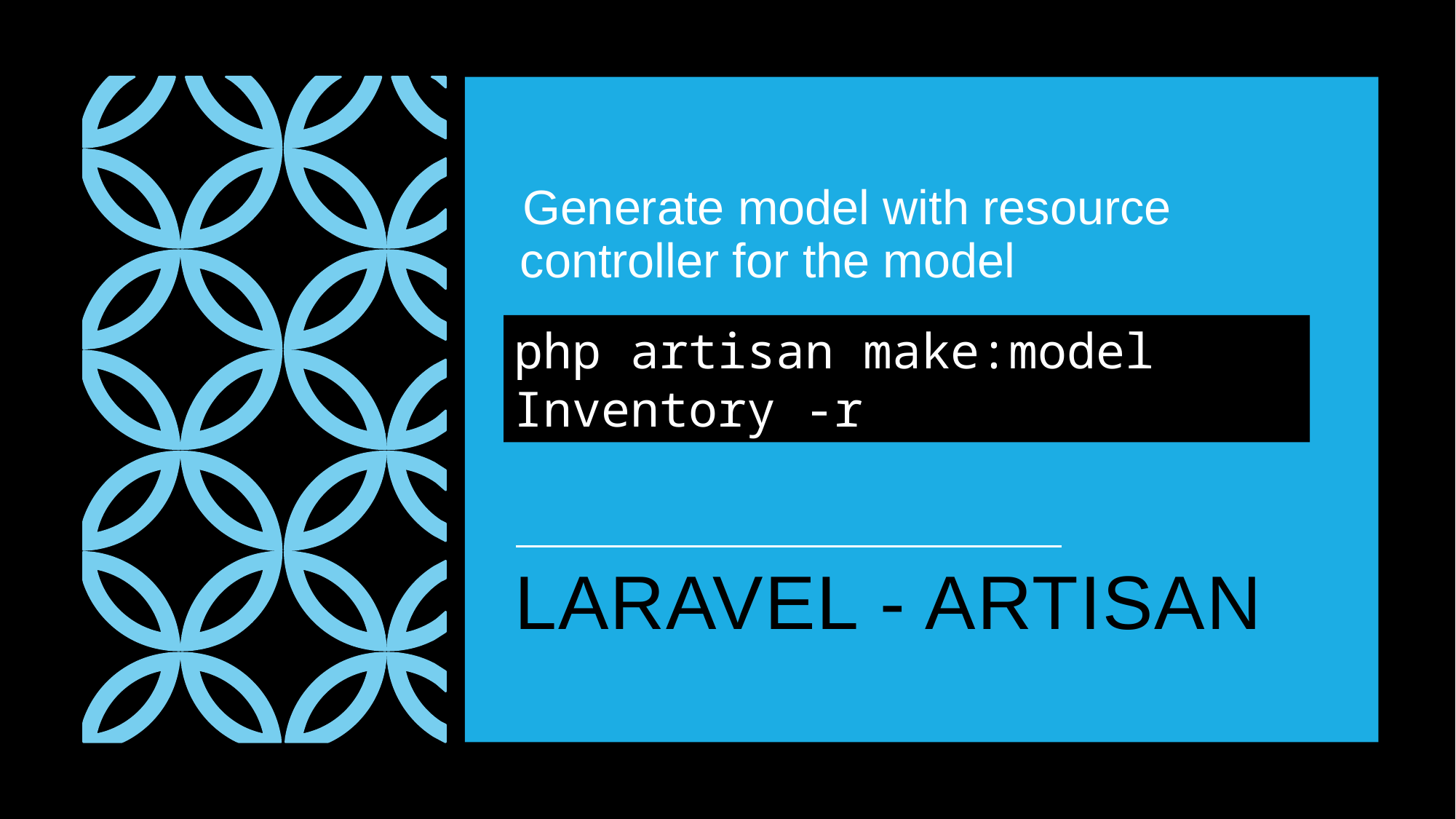

Generate model with resource controller for the model

php artisan make:model Inventory -r
# LARAVEL - ARTISAN